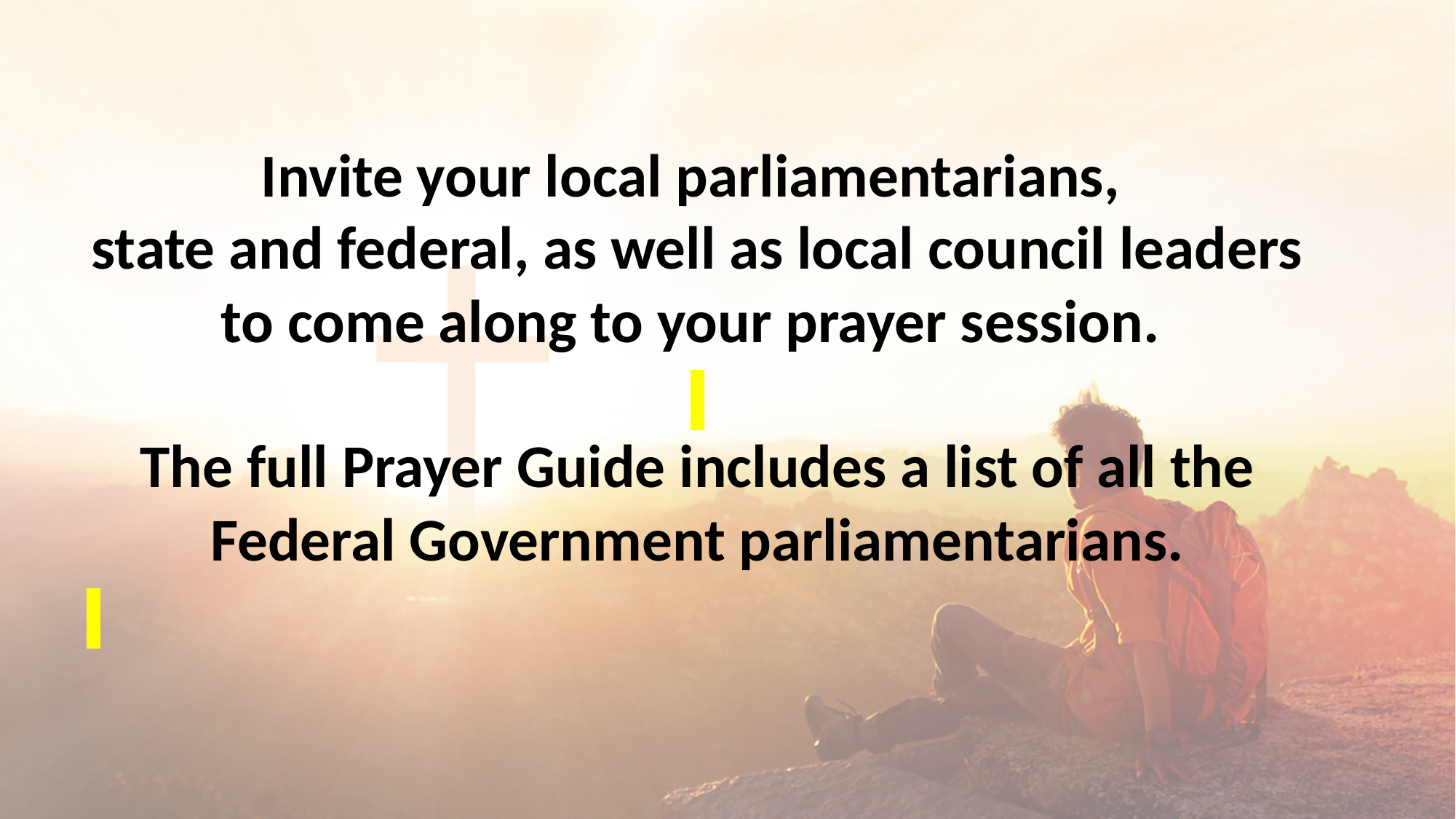

Invite your local parliamentarians,
state and federal, as well as local council leaders to come along to your prayer session.

The full Prayer Guide includes a list of all the Federal Government parliamentarians.